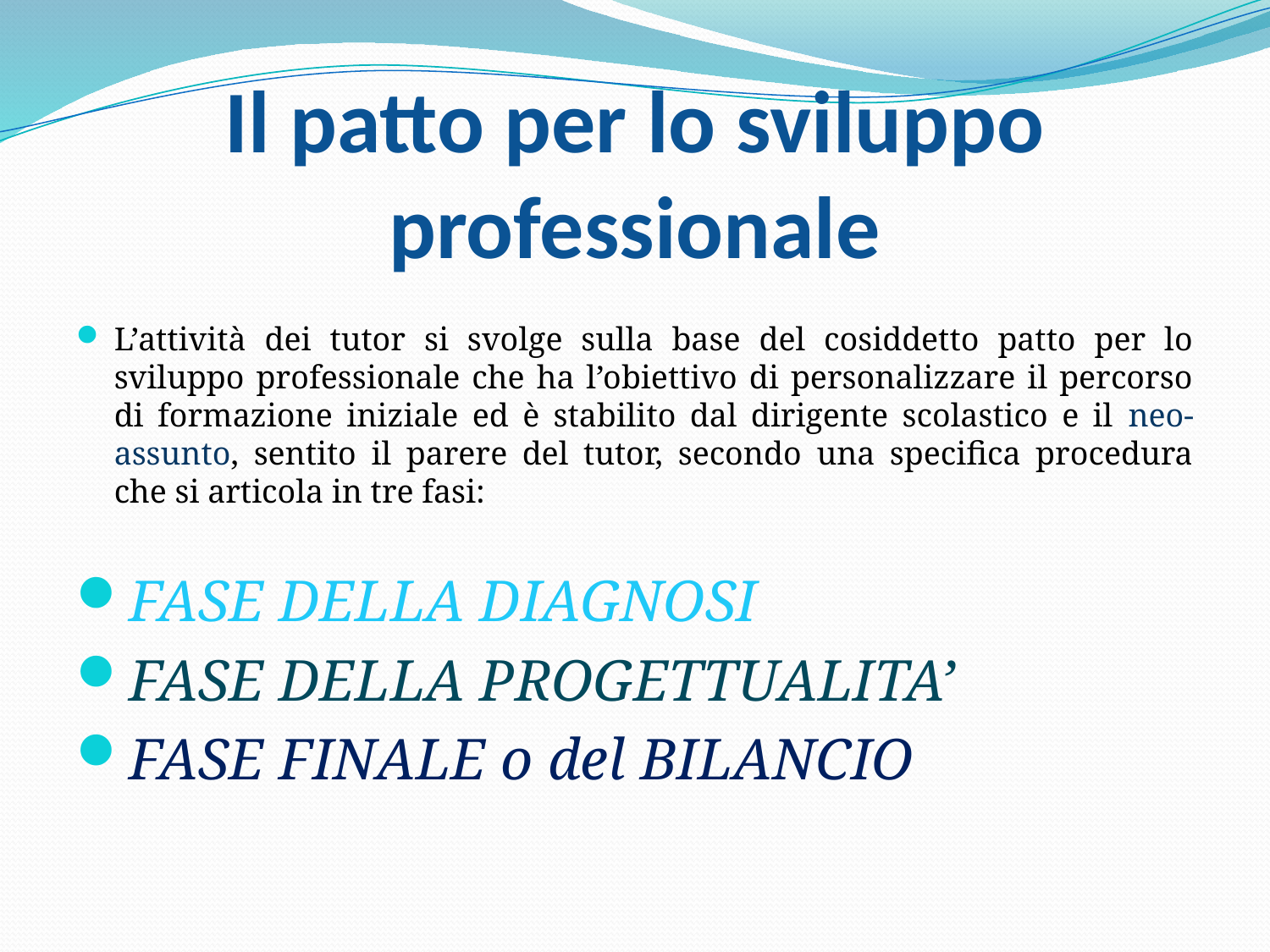

# Il patto per lo sviluppo professionale

L’attività dei tutor si svolge sulla base del cosiddetto patto per lo sviluppo professionale che ha l’obiettivo di personalizzare il percorso di formazione iniziale ed è stabilito dal dirigente scolastico e il neo-assunto, sentito il parere del tutor, secondo una specifica procedura che si articola in tre fasi:

FASE DELLA DIAGNOSI
FASE DELLA PROGETTUALITA’
FASE FINALE o del BILANCIO